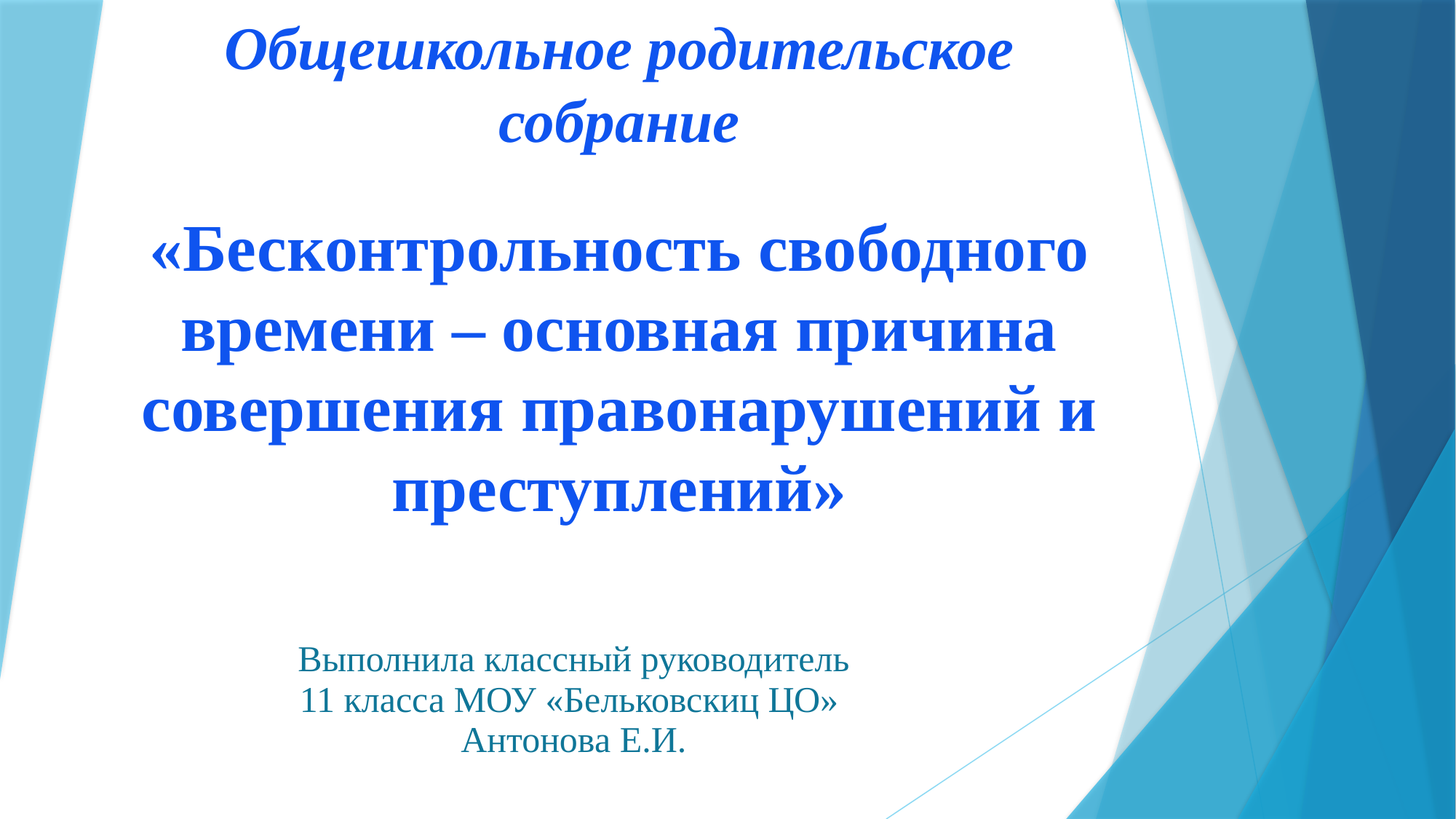

# Общешкольное родительское собрание
«Бесконтрольность свободного времени – основная причина совершения правонарушений и преступлений»

| Выполнила классный руководитель 11 класса МОУ «Бельковскиц ЦО» Антонова Е.И. |
| --- |